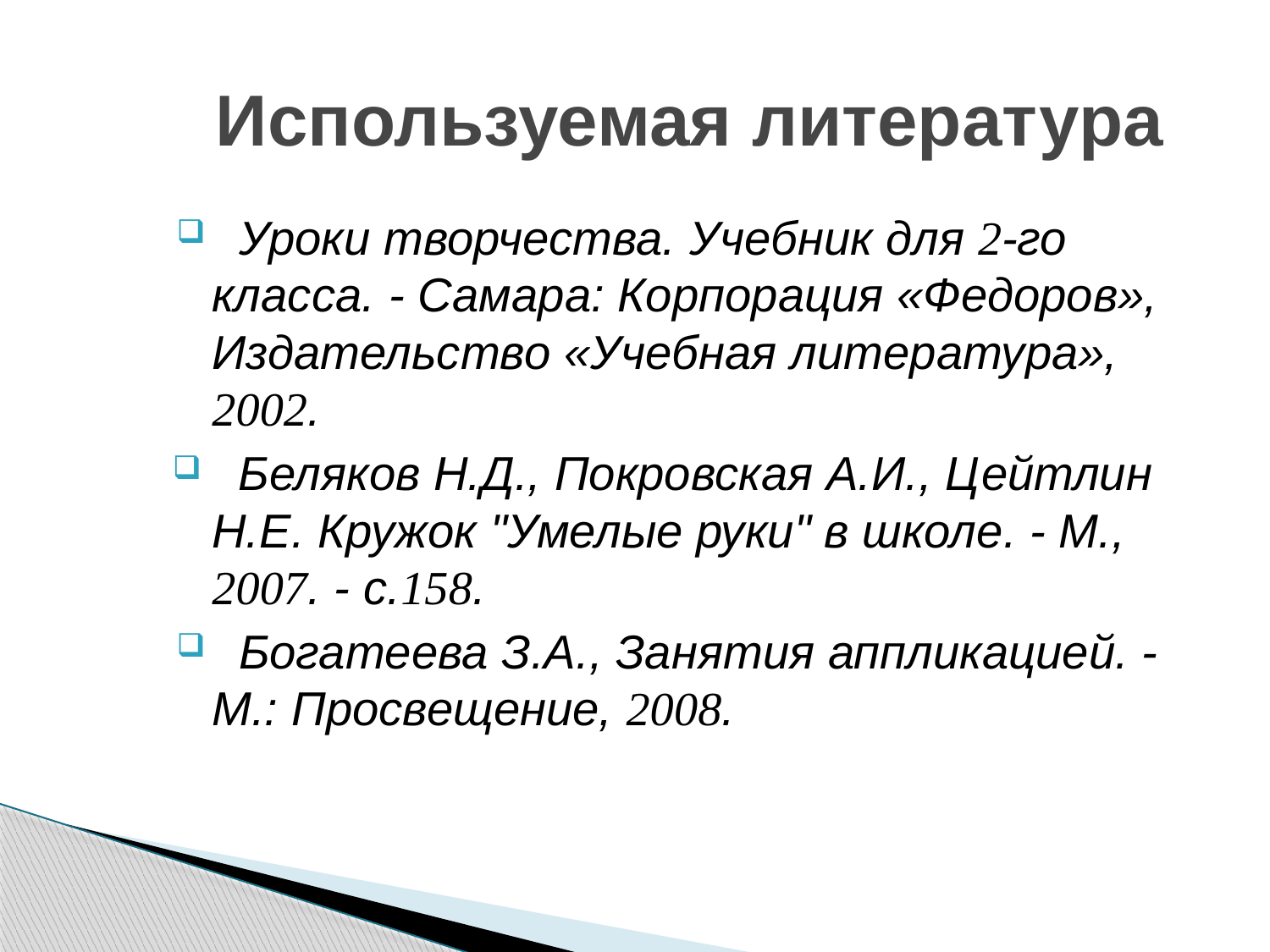

# Используемая литература
  Уроки творчества. Учебник для 2-го класса. - Самара: Корпорация «Федоров», Издательство «Учебная литература», 2002.
  Беляков Н.Д., Покровская А.И., Цейтлин Н.Е. Кружок "Умелые руки" в школе. - М., 2007. - с.158.
  Богатеева З.А., Занятия аппликацией. - М.: Просвещение, 2008.